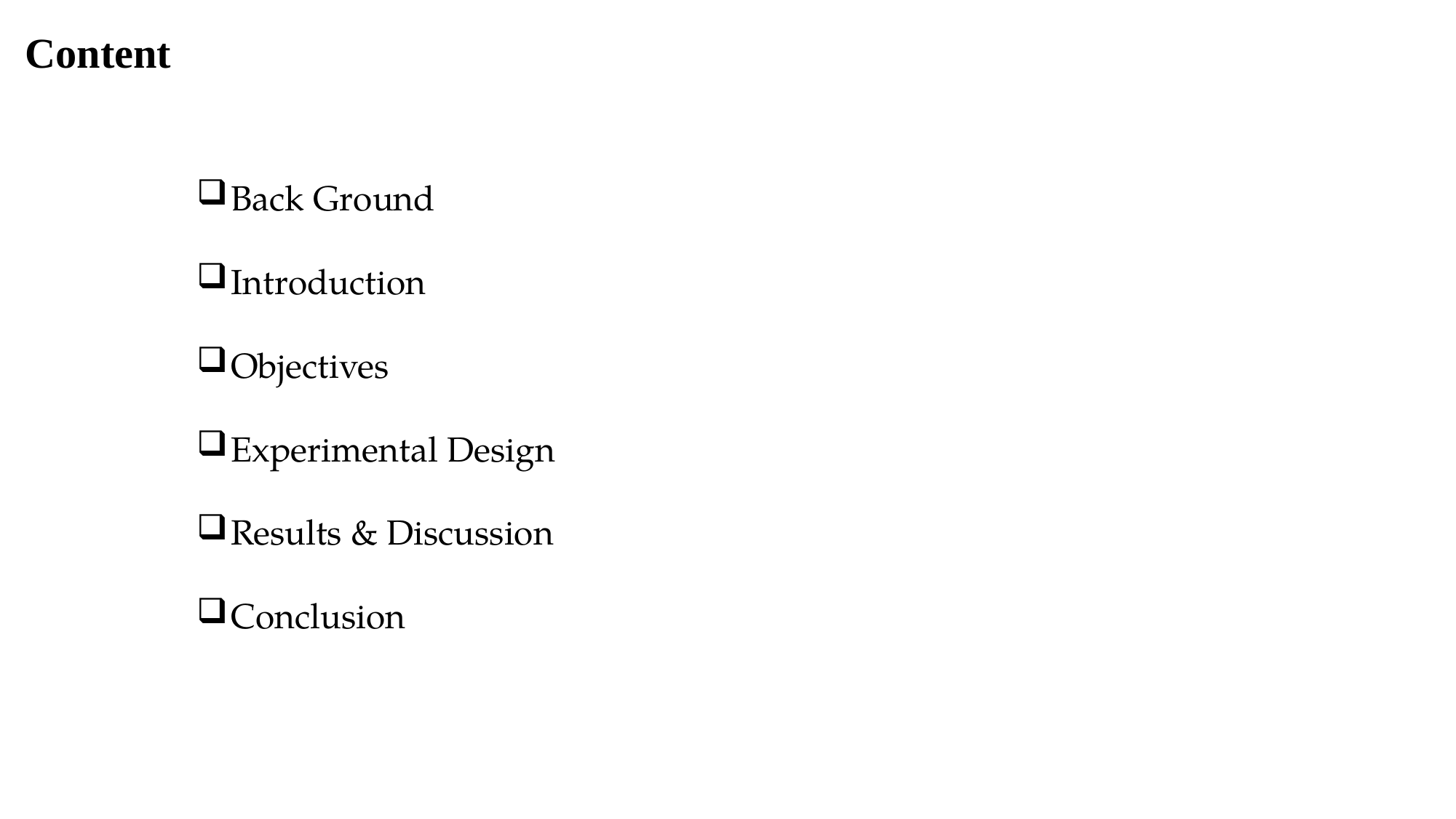

Content
Back Ground
Introduction
Objectives
Experimental Design
Results & Discussion
Conclusion